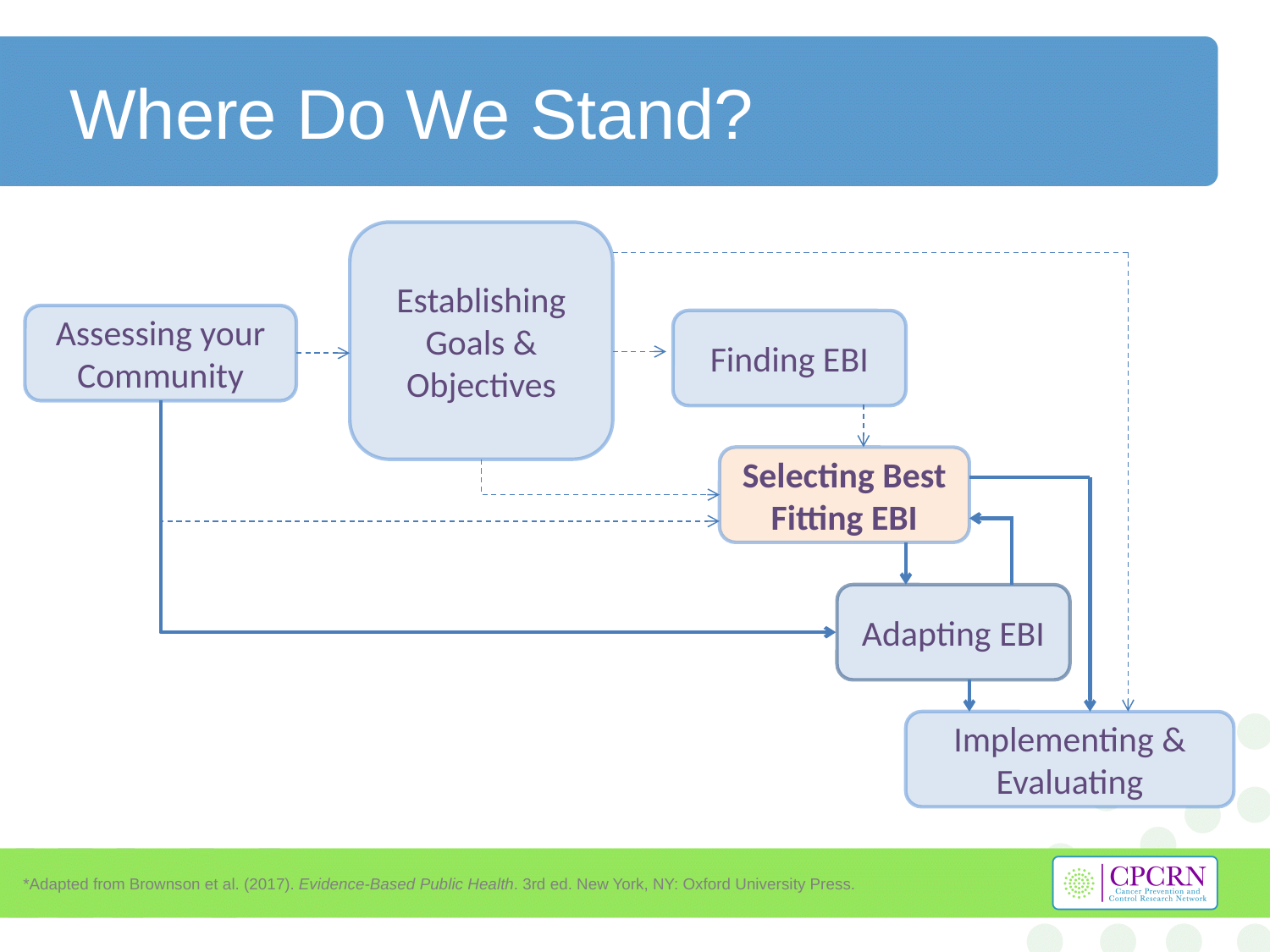

Where Do We Stand?
Establishing Goals & Objectives
Assessing your Community
Finding EBI
Selecting Best Fitting EBI
Adapting EBI
Implementing & Evaluating
*Adapted from Brownson et al. (2017). Evidence-Based Public Health. 3rd ed. New York, NY: Oxford University Press.